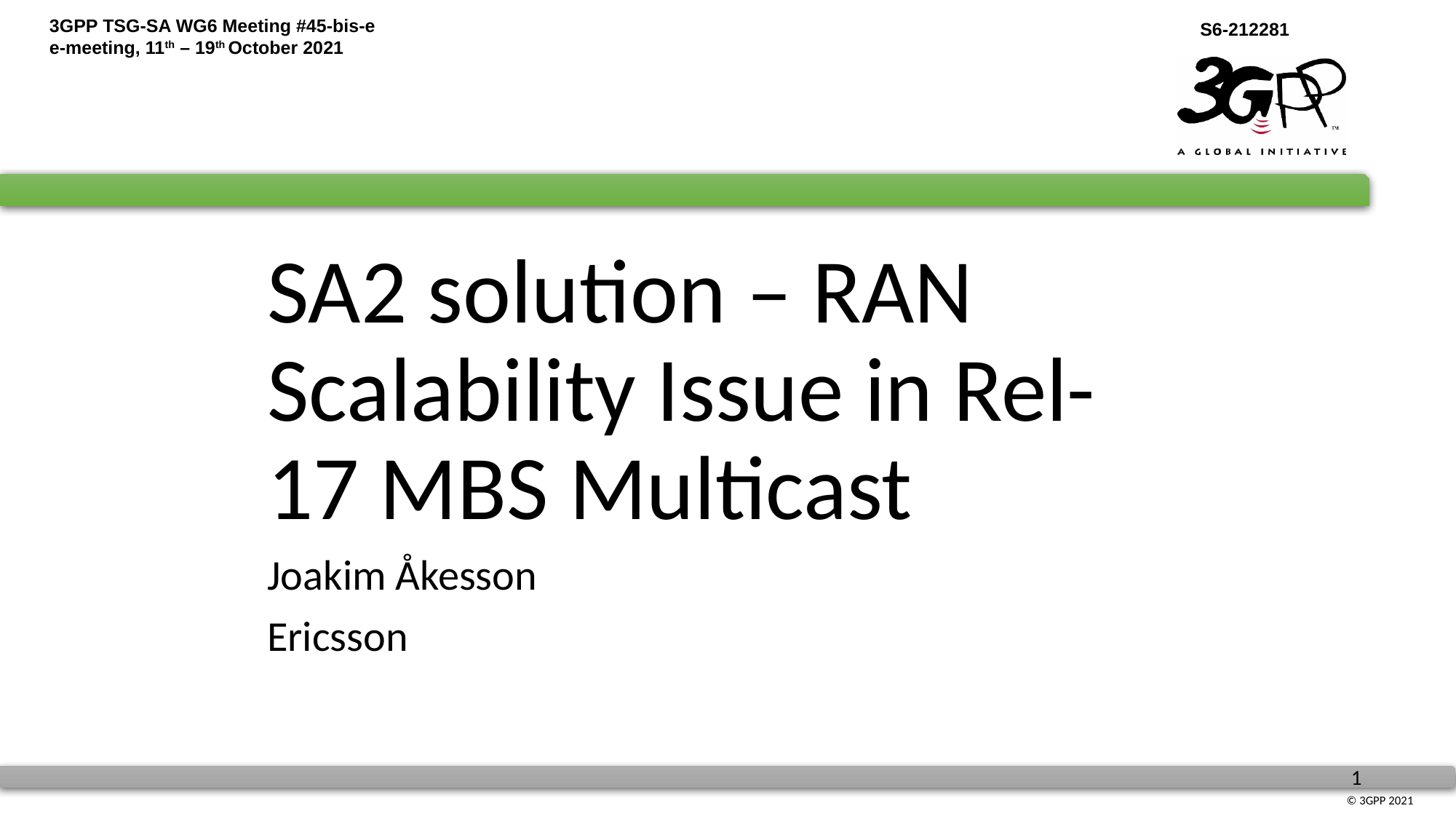

S6-212281
# SA2 solution – RAN Scalability Issue in Rel-17 MBS Multicast
Joakim Åkesson
Ericsson